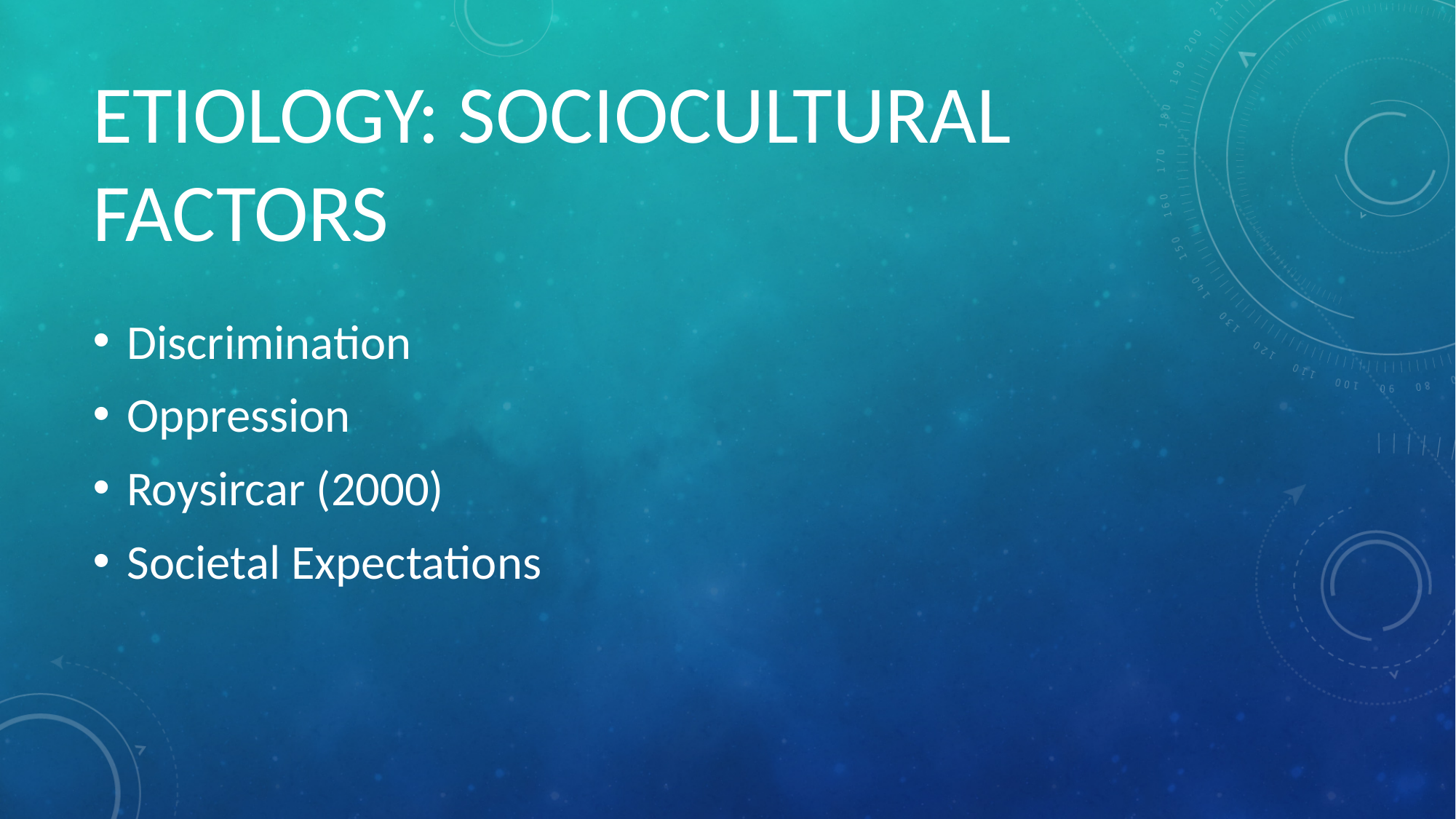

# Etiology: Sociocultural Factors
Discrimination
Oppression
Roysircar (2000)
Societal Expectations